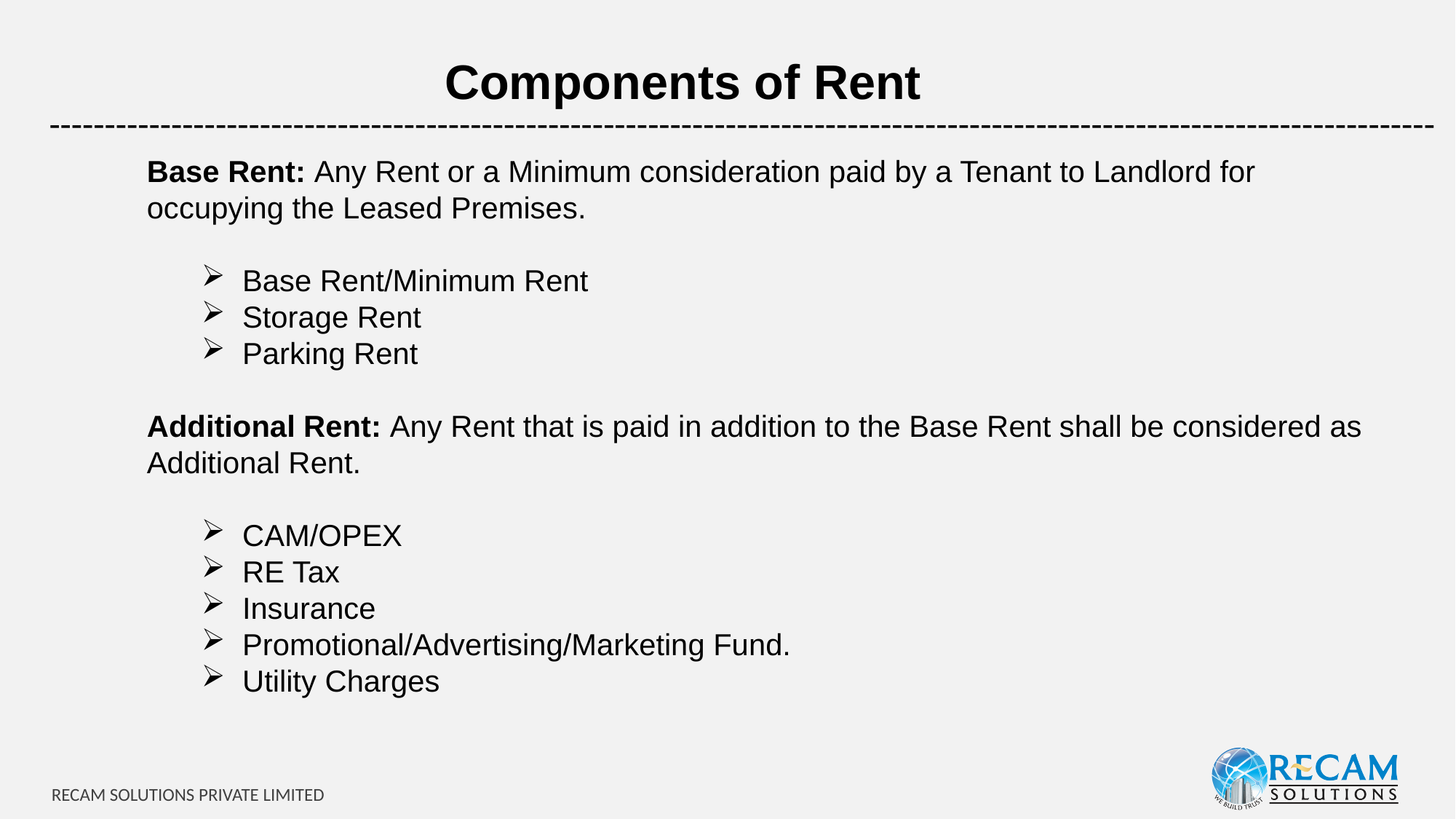

Components of Rent
-----------------------------------------------------------------------------------------------------------------------------
Base Rent: Any Rent or a Minimum consideration paid by a Tenant to Landlord for occupying the Leased Premises.

Base Rent/Minimum Rent
Storage Rent
Parking Rent

Additional Rent: Any Rent that is paid in addition to the Base Rent shall be considered as Additional Rent.

CAM/OPEX
RE Tax
Insurance
Promotional/Advertising/Marketing Fund.
Utility Charges

RECAM SOLUTIONS PRIVATE LIMITED